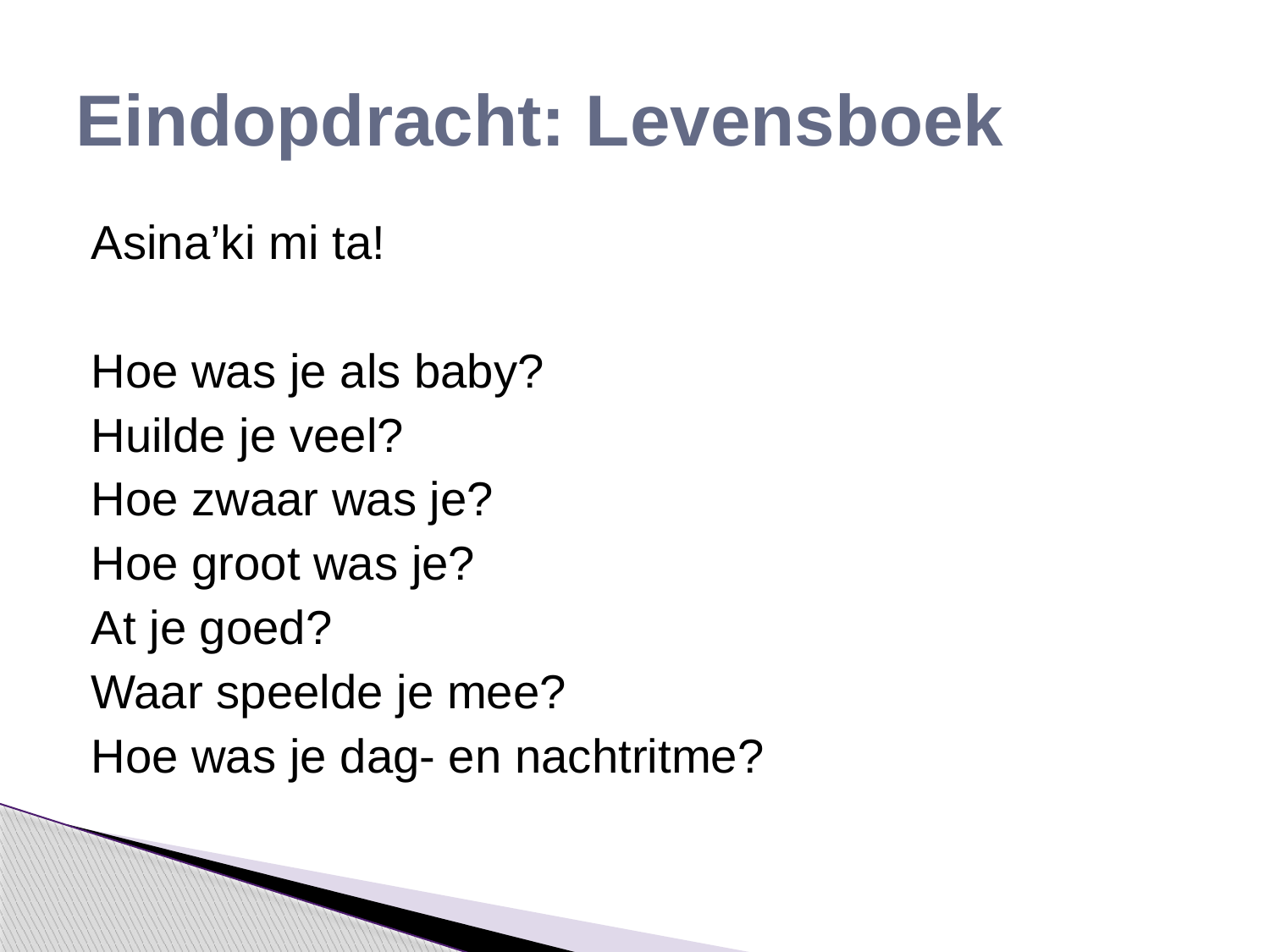

# Eindopdracht: Levensboek
Asina’ki mi ta!

Hoe was je als baby?
Huilde je veel?
Hoe zwaar was je?
Hoe groot was je?
At je goed?
Waar speelde je mee?
Hoe was je dag- en nachtritme?